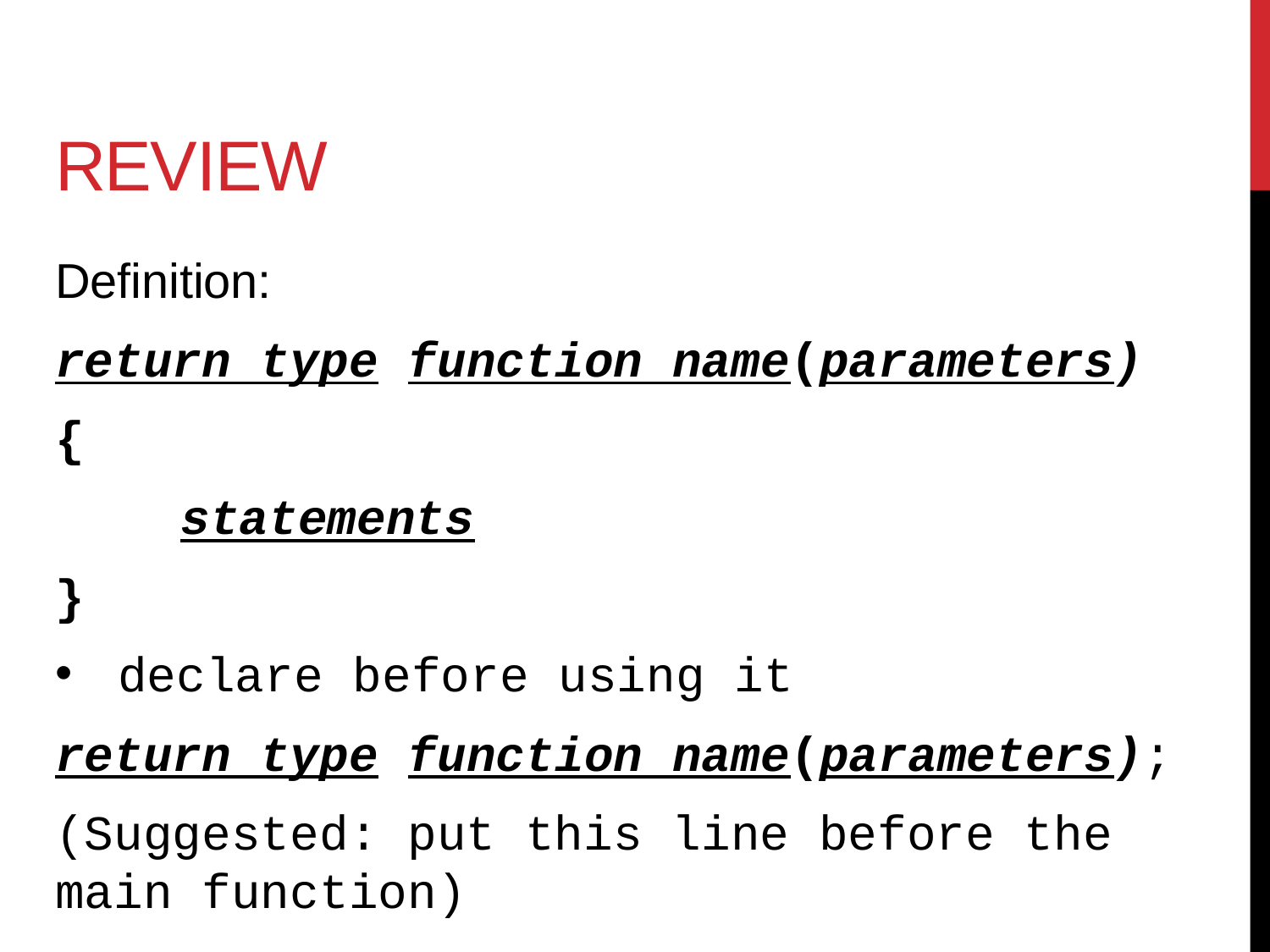

# Review
Definition:
return type function name(parameters)
{
	statements
}
declare before using it
return type function name(parameters);
(Suggested: put this line before the main function)